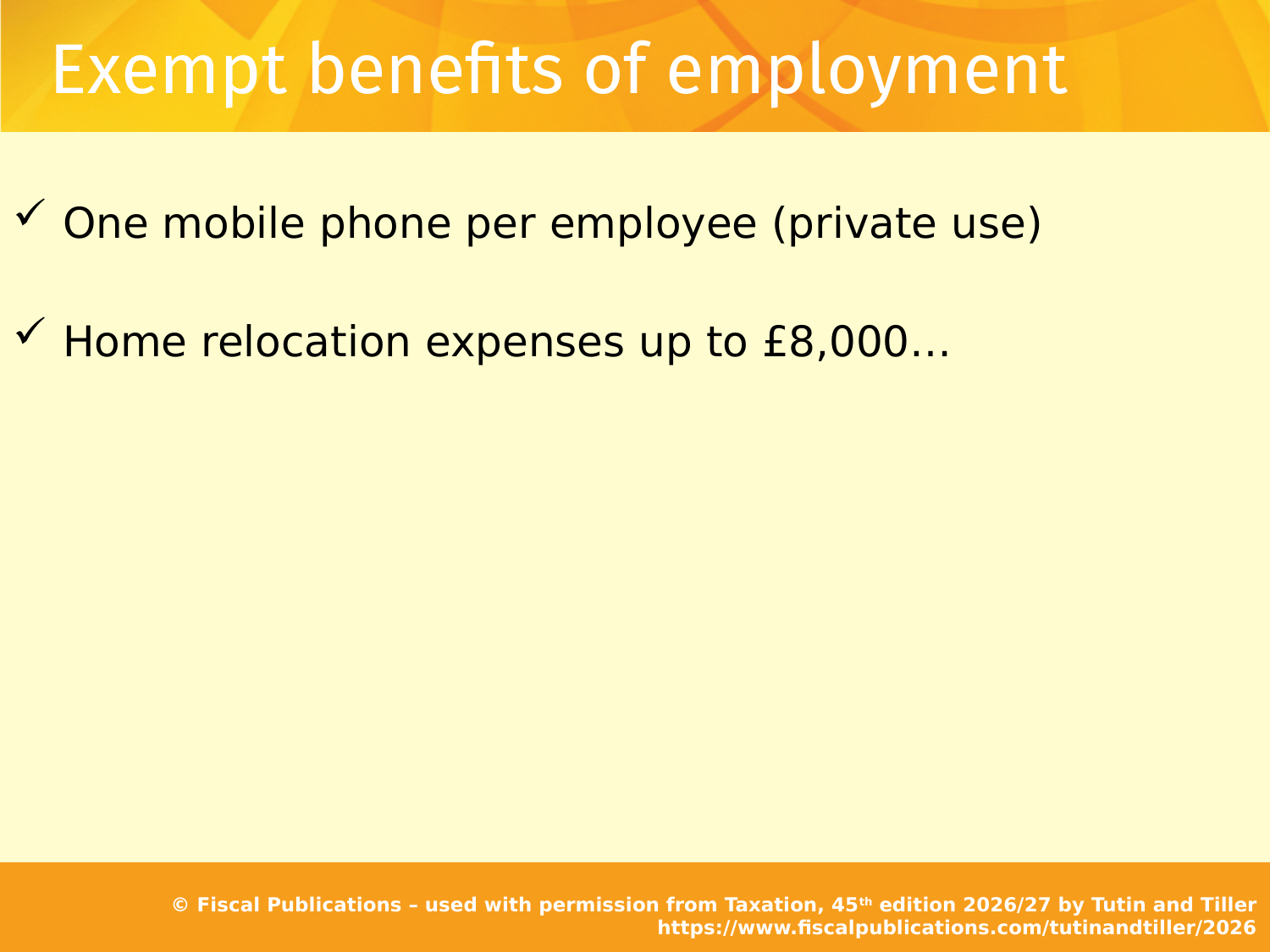

# Exempt benefits of employment

One mobile phone per employee (private use)

Home relocation expenses up to £8,000…